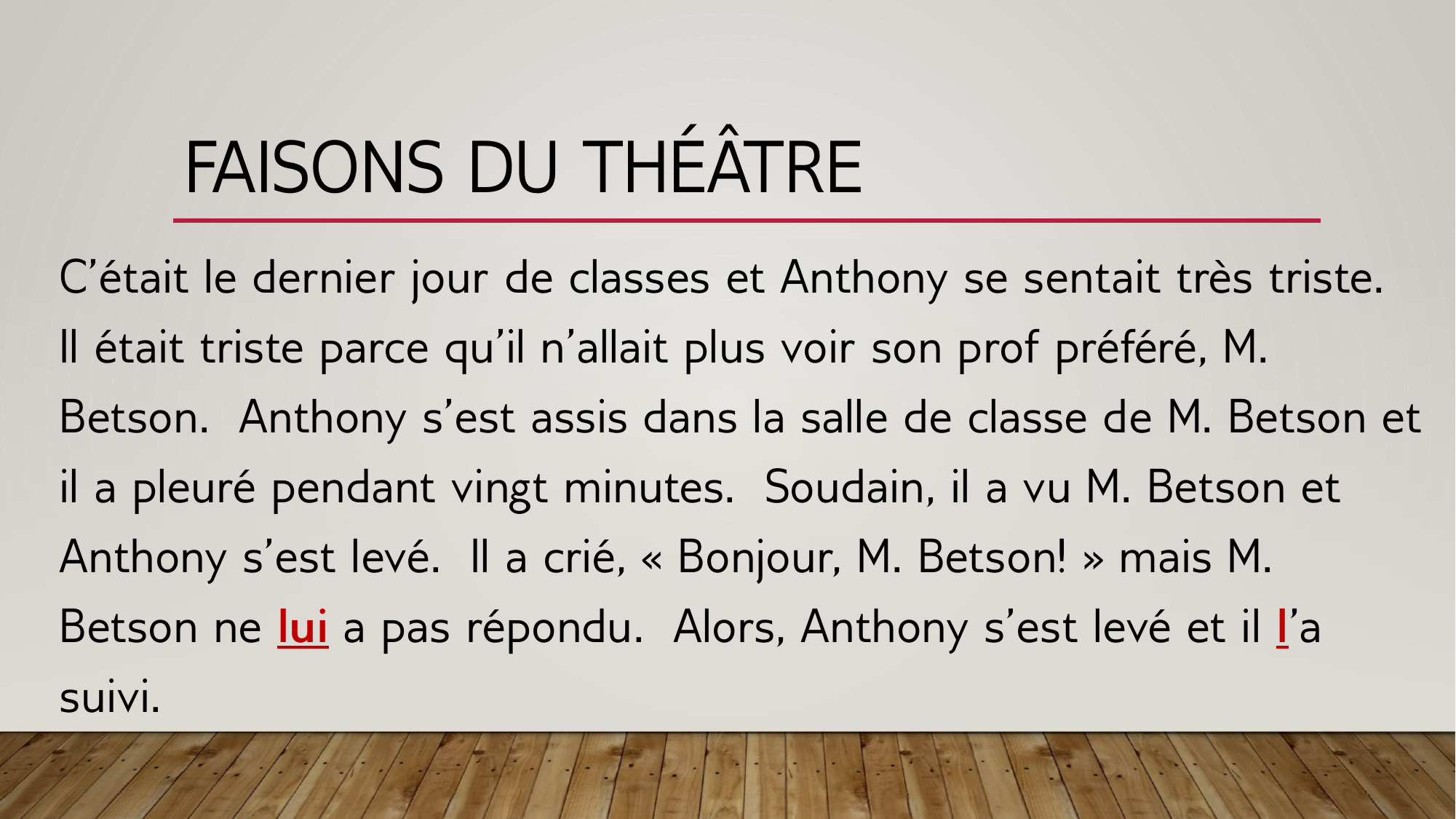

# Faisons du théâtre
C’était le dernier jour de classes et Anthony se sentait très triste.  Il était triste parce qu’il n’allait plus voir son prof préféré, M. Betson.  Anthony s’est assis dans la salle de classe de M. Betson et il a pleuré pendant vingt minutes.  Soudain, il a vu M. Betson et Anthony s’est levé.  Il a crié, « Bonjour, M. Betson! » mais M. Betson ne lui a pas répondu.  Alors, Anthony s’est levé et il l’a suivi.